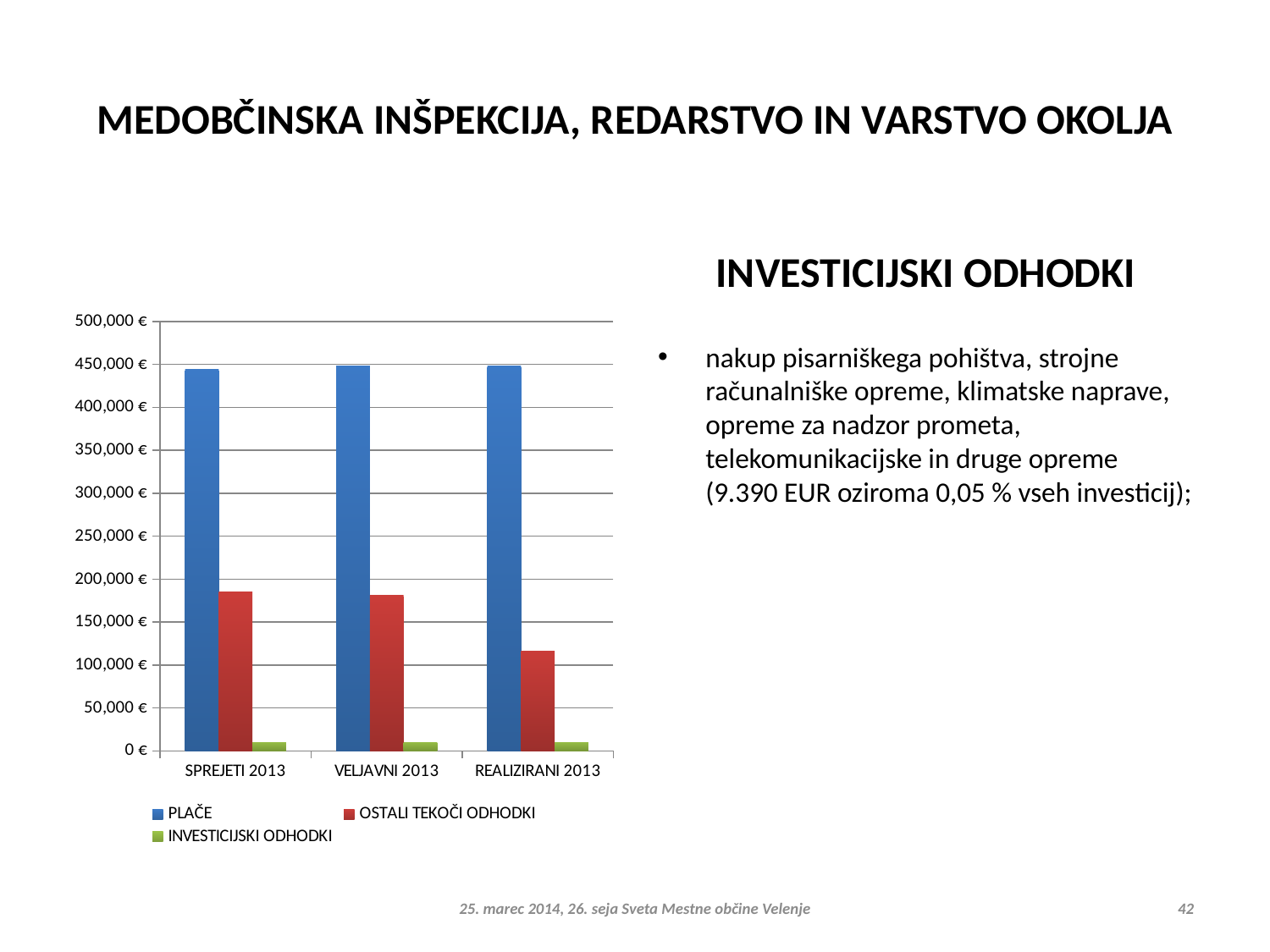

# MEDOBČINSKA INŠPEKCIJA, REDARSTVO IN VARSTVO OKOLJA

INVESTICIJSKI ODHODKI

### Chart

| Category | PLAČE | OSTALI TEKOČI ODHODKI | INVESTICIJSKI ODHODKI |
|---|---|---|---|
| SPREJETI 2013 | 443950.0 | 185262.0 | 9392.0 |
| VELJAVNI 2013 | 448132.0 | 180967.0 | 9505.0 |
| REALIZIRANI 2013 | 447747.0 | 116290.0 | 9390.0 |
nakup pisarniškega pohištva, strojne računalniške opreme, klimatske naprave, opreme za nadzor prometa, telekomunikacijske in druge opreme (9.390 EUR oziroma 0,05 % vseh investicij);

25. marec 2014, 26. seja Sveta Mestne občine Velenje
42